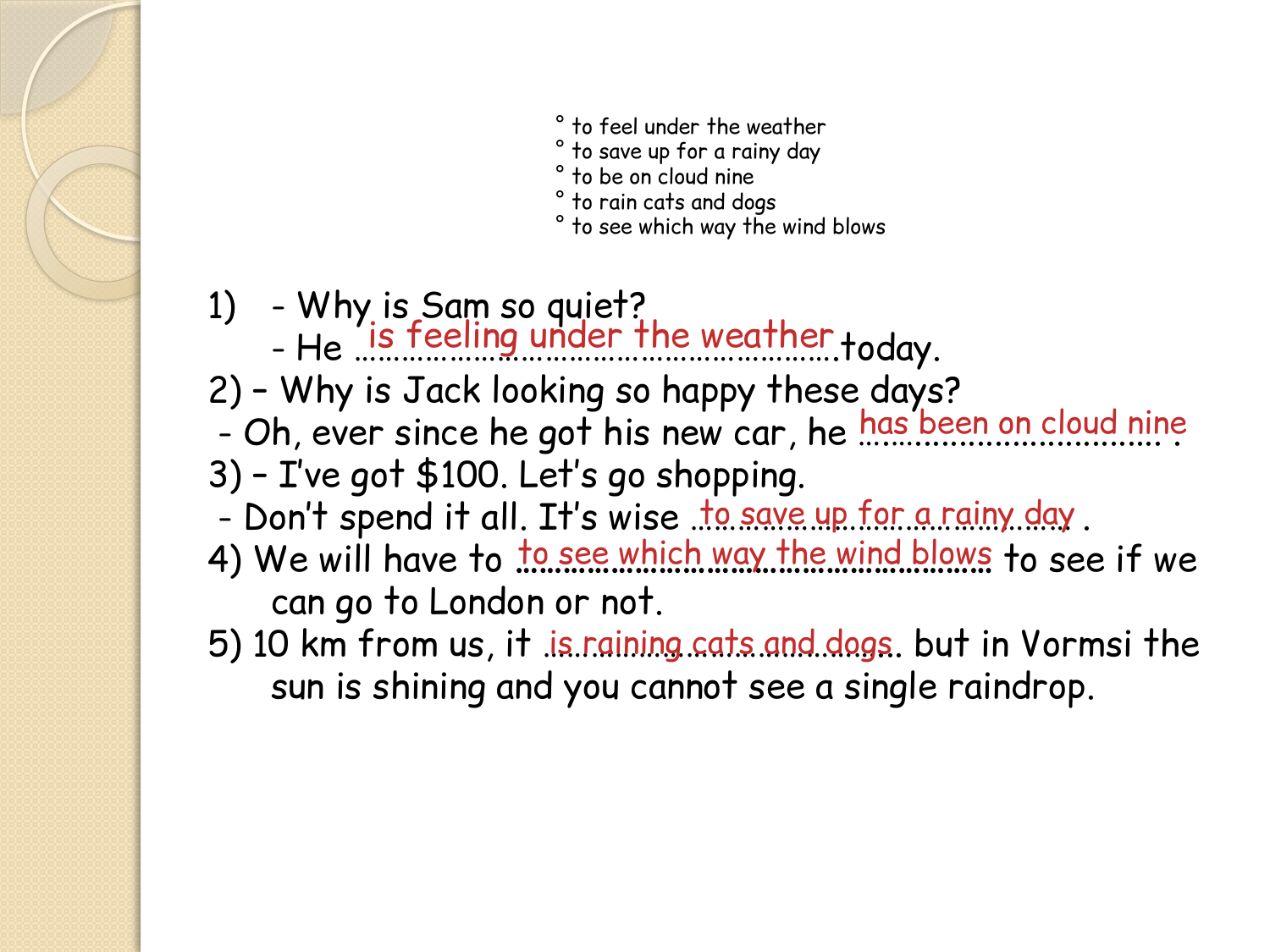

# ˚ to feel under the weather ˚ to save up for a rainy day ˚ to be on cloud nine ˚ to rain cats and dogs ˚ to see which way the wind blows
- Why is Sam so quiet?
	- He …………………………………………………….today.
2) – Why is Jack looking so happy these days?
 - Oh, ever since he got his new car, he ….…............................ .
3) – I’ve got $100. Let’s go shopping.
 - Don’t spend it all. It’s wise ………………………………………… .
4) We will have to …………………………………………………… to see if we can go to London or not.
5) 10 km from us, it ……………………………………... but in Vormsi the sun is shining and you cannot see a single raindrop.

 is feeling under the weather

has been on cloud nine
to save up for a rainy day
to see which way the wind blows
is raining cats and dogs